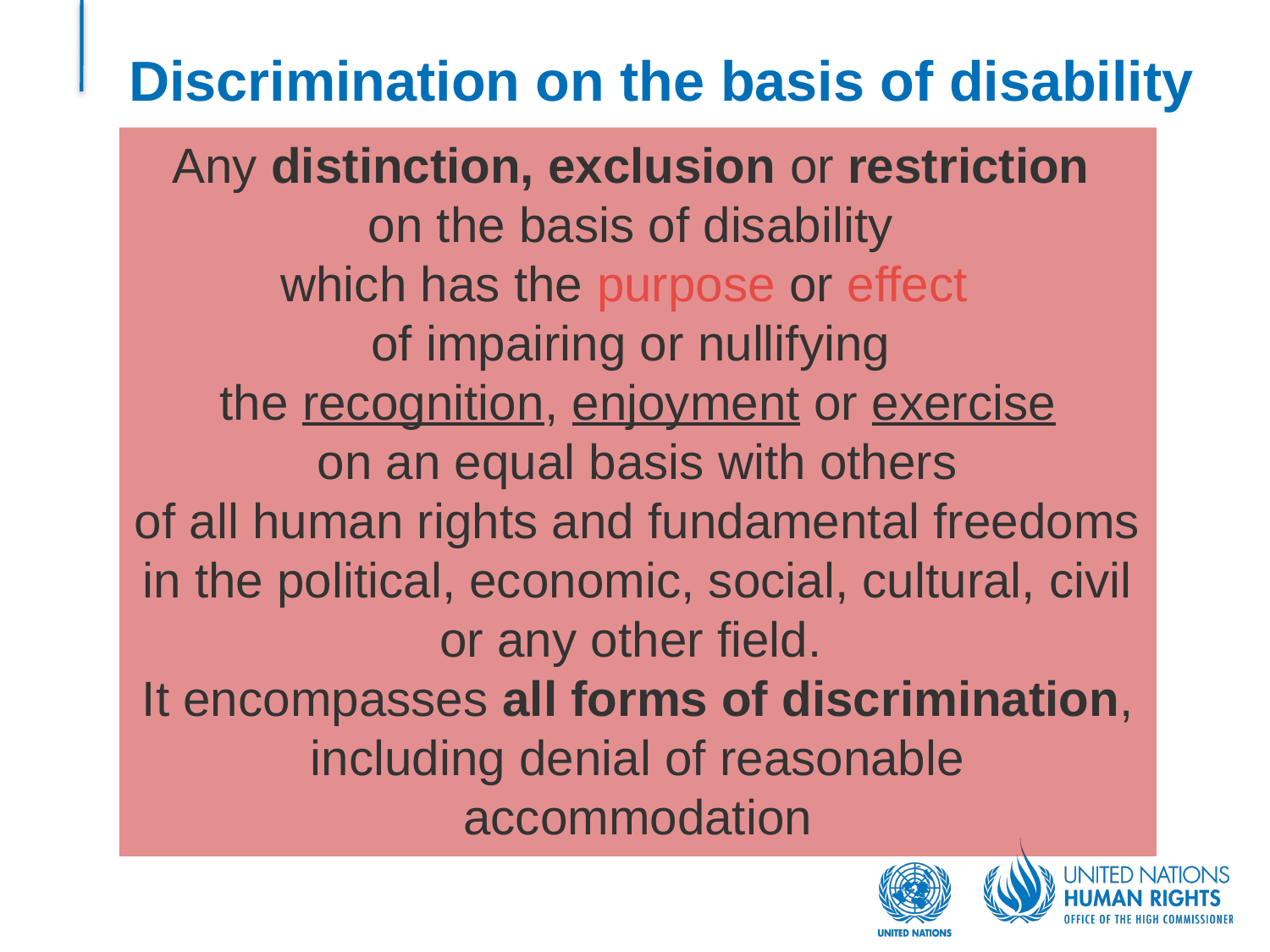

# Discrimination on the basis of disability
Any distinction, exclusion or restriction
on the basis of disability
which has the purpose or effect
of impairing or nullifying
the recognition, enjoyment or exercise
on an equal basis with others
of all human rights and fundamental freedoms in the political, economic, social, cultural, civil or any other field.
It encompasses all forms of discrimination, including denial of reasonable accommodation